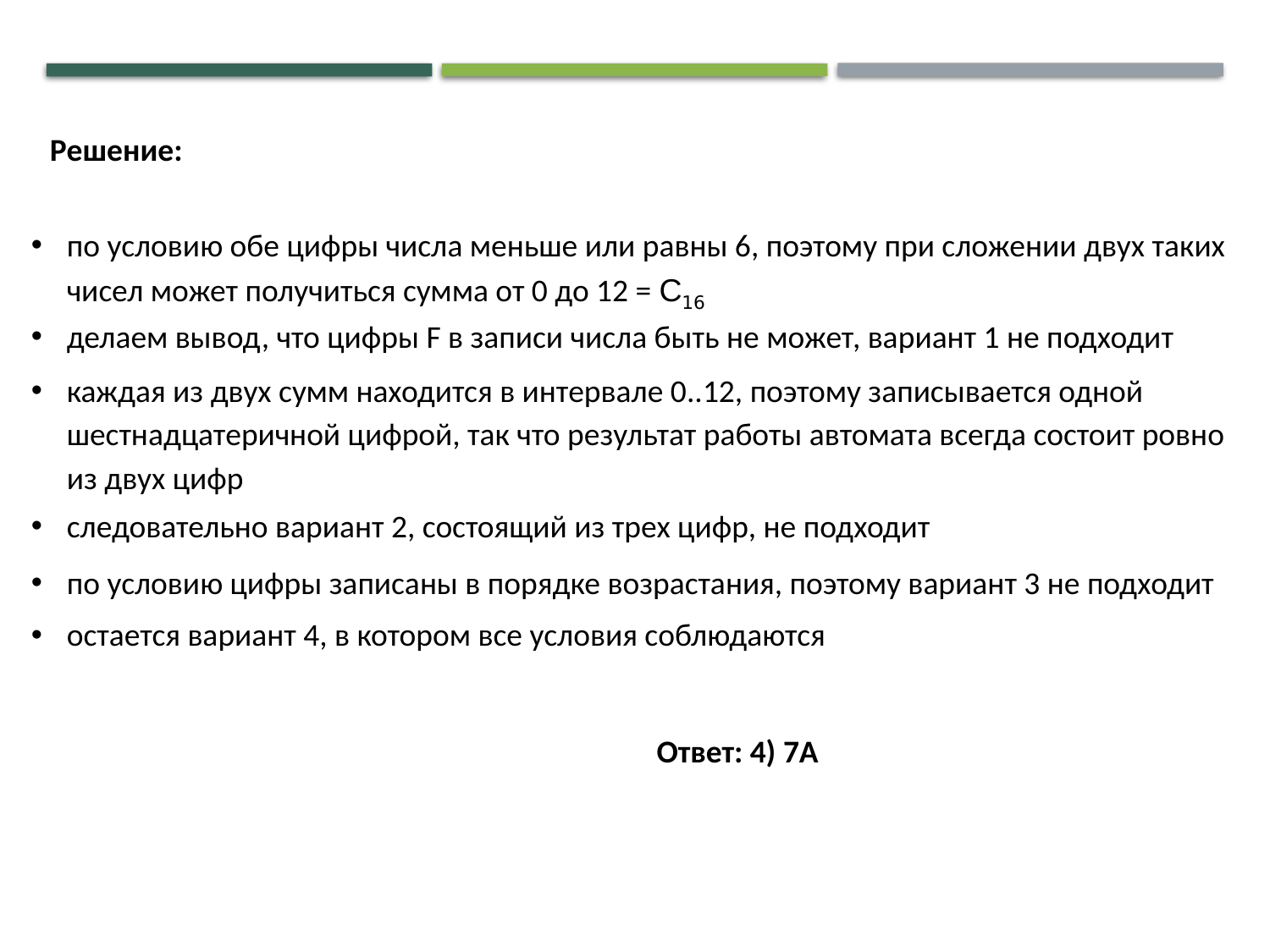

Решение:

по условию обе цифры числа меньше или равны 6, поэтому при сложении двух таких чисел может получиться сумма от 0 до 12 = C­16
делаем вывод, что цифры F в записи числа быть не может, вариант 1 не подходит
каждая из двух сумм находится в интервале 0..12, поэтому записывается одной шестнадцатеричной цифрой, так что результат работы автомата всегда состоит ровно из двух цифр
следовательно вариант 2, состоящий из трех цифр, не подходит
по условию цифры записаны в порядке возрастания, поэтому вариант 3 не подходит
остается вариант 4, в котором все условия соблюдаются
Ответ: 4) 7A